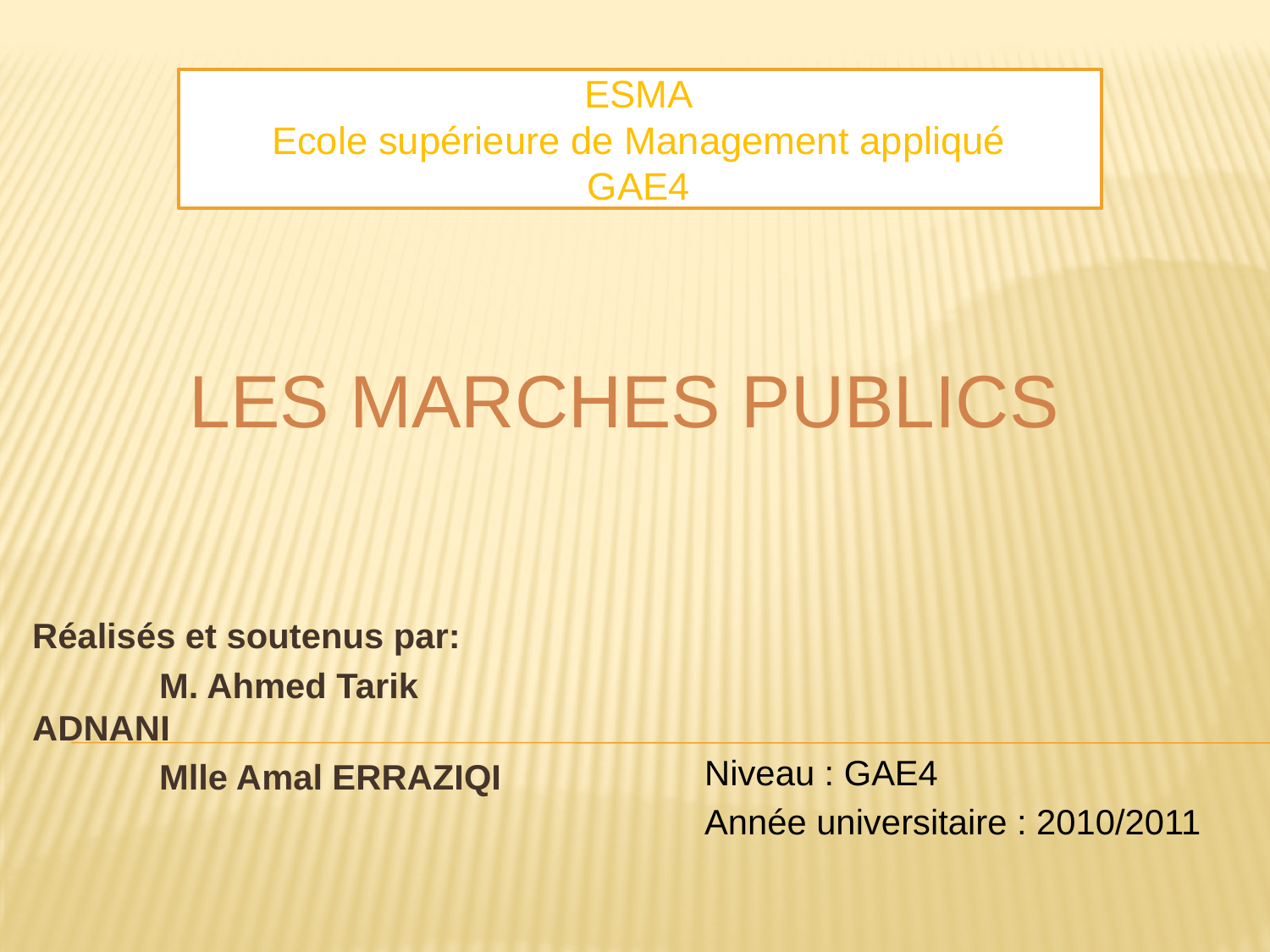

ESMA
Ecole supérieure de Management appliqué
GAE4
# LES MARCHES PUBLICS

Réalisés et soutenus par:
	M. Ahmed Tarik ADNANI
	Mlle Amal ERRAZIQI
Niveau : GAE4
Année universitaire : 2010/2011